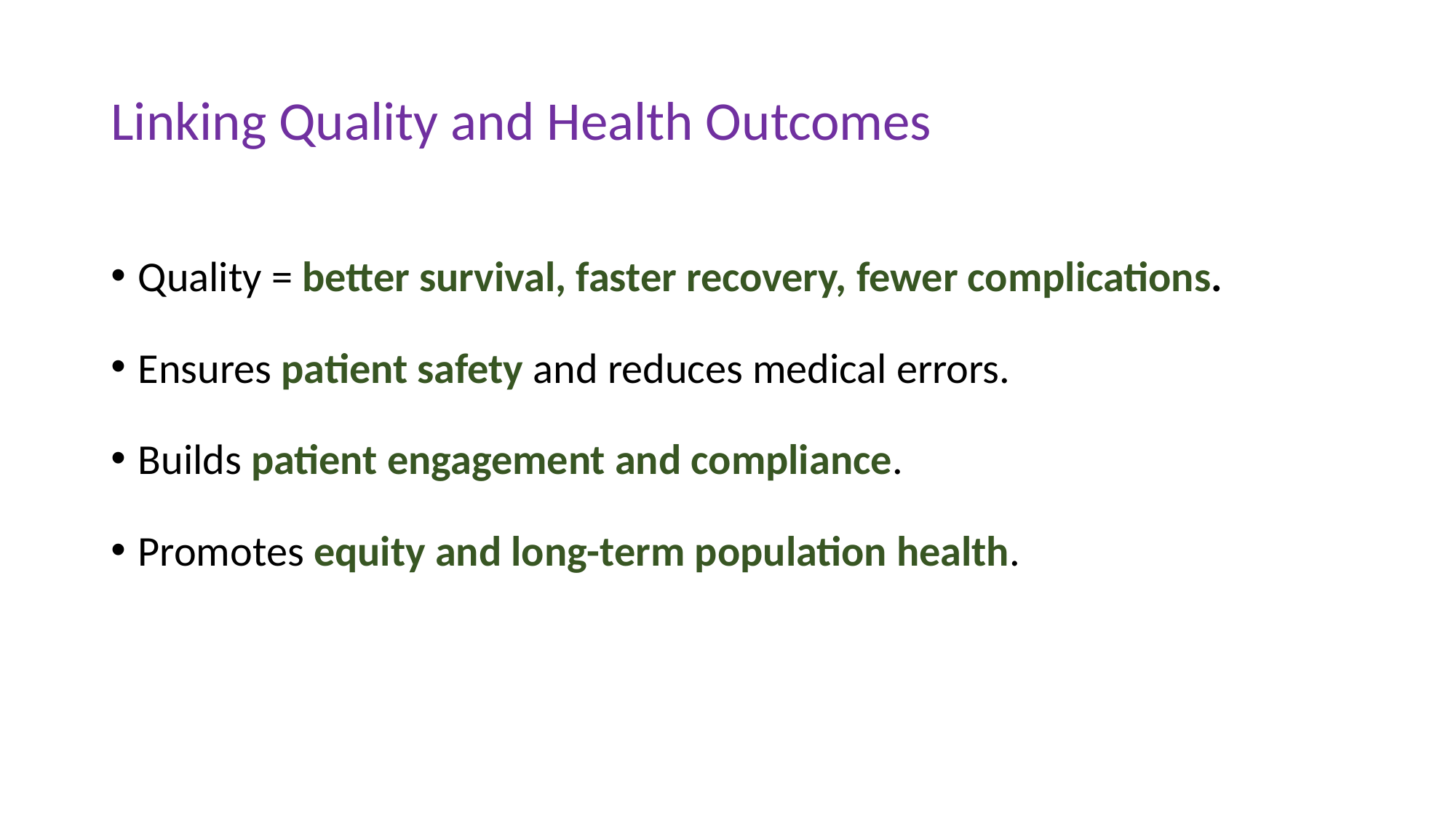

# Linking Quality and Health Outcomes
Quality = better survival, faster recovery, fewer complications.
Ensures patient safety and reduces medical errors.
Builds patient engagement and compliance.
Promotes equity and long-term population health.